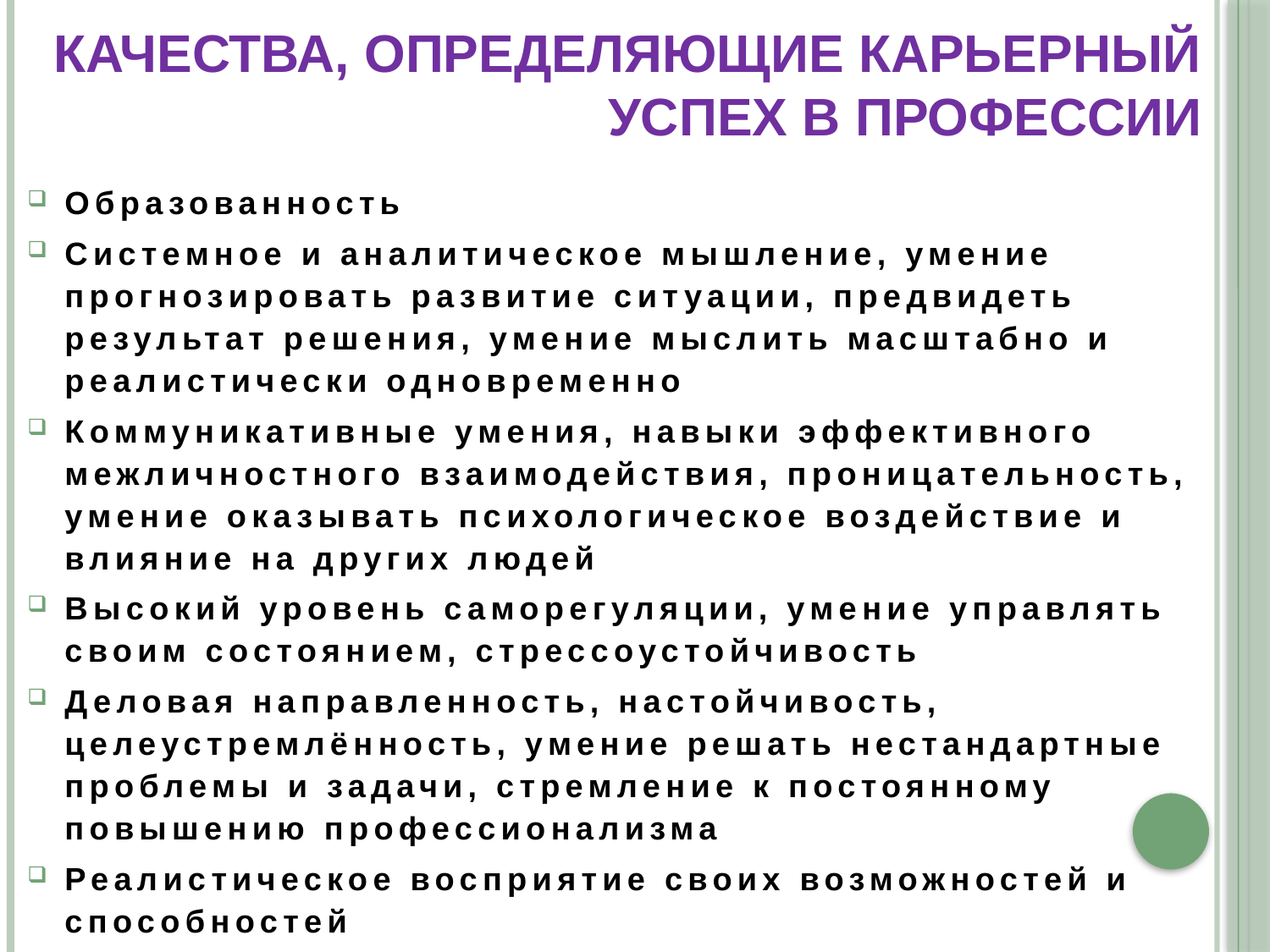

# КАЧЕСТВА, ОПРЕДЕЛЯЮЩИЕ КАРЬЕРНЫЙ УСПЕХ В ПРОФЕССИИ
Образованность
Системное и аналитическое мышление, умение прогнозировать развитие ситуации, предвидеть результат решения, умение мыслить масштабно и реалистически одновременно
Коммуникативные умения, навыки эффективного межличностного взаимодействия, проницательность, умение оказывать психологическое воздействие и влияние на других людей
Высокий уровень саморегуляции, умение управлять своим состоянием, стрессоустойчивость
Деловая направленность, настойчивость, целеустремлённость, умение решать нестандартные проблемы и задачи, стремление к постоянному повышению профессионализма
Реалистическое восприятие своих возможностей и способностей